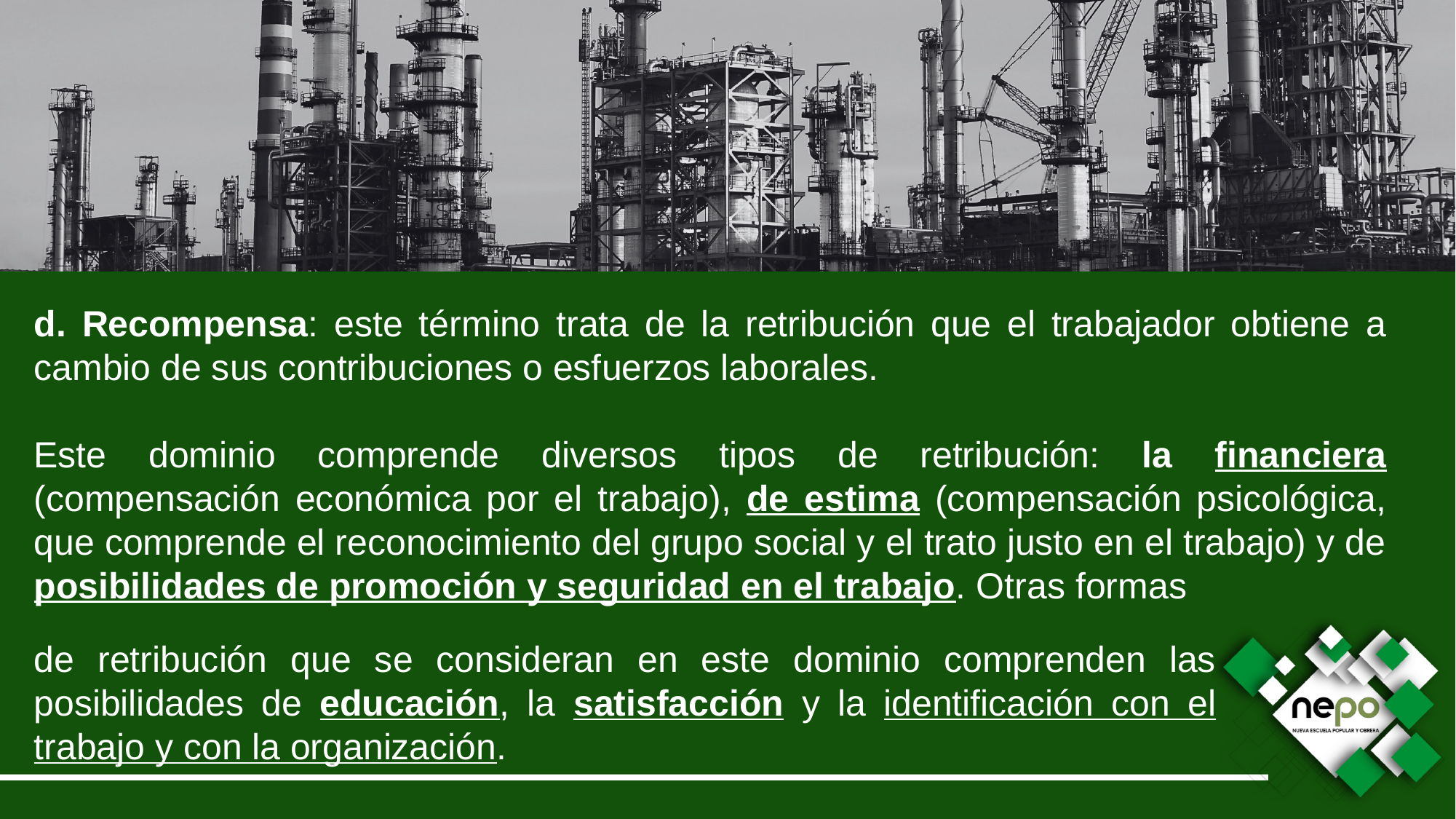

d. Recompensa: este término trata de la retribución que el trabajador obtiene a cambio de sus contribuciones o esfuerzos laborales.

Este dominio comprende diversos tipos de retribución: la financiera (compensación económica por el trabajo), de estima (compensación psicológica, que comprende el reconocimiento del grupo social y el trato justo en el trabajo) y de posibilidades de promoción y seguridad en el trabajo. Otras formas
de retribución que se consideran en este dominio comprenden las posibilidades de educación, la satisfacción y la identificación con el trabajo y con la organización.